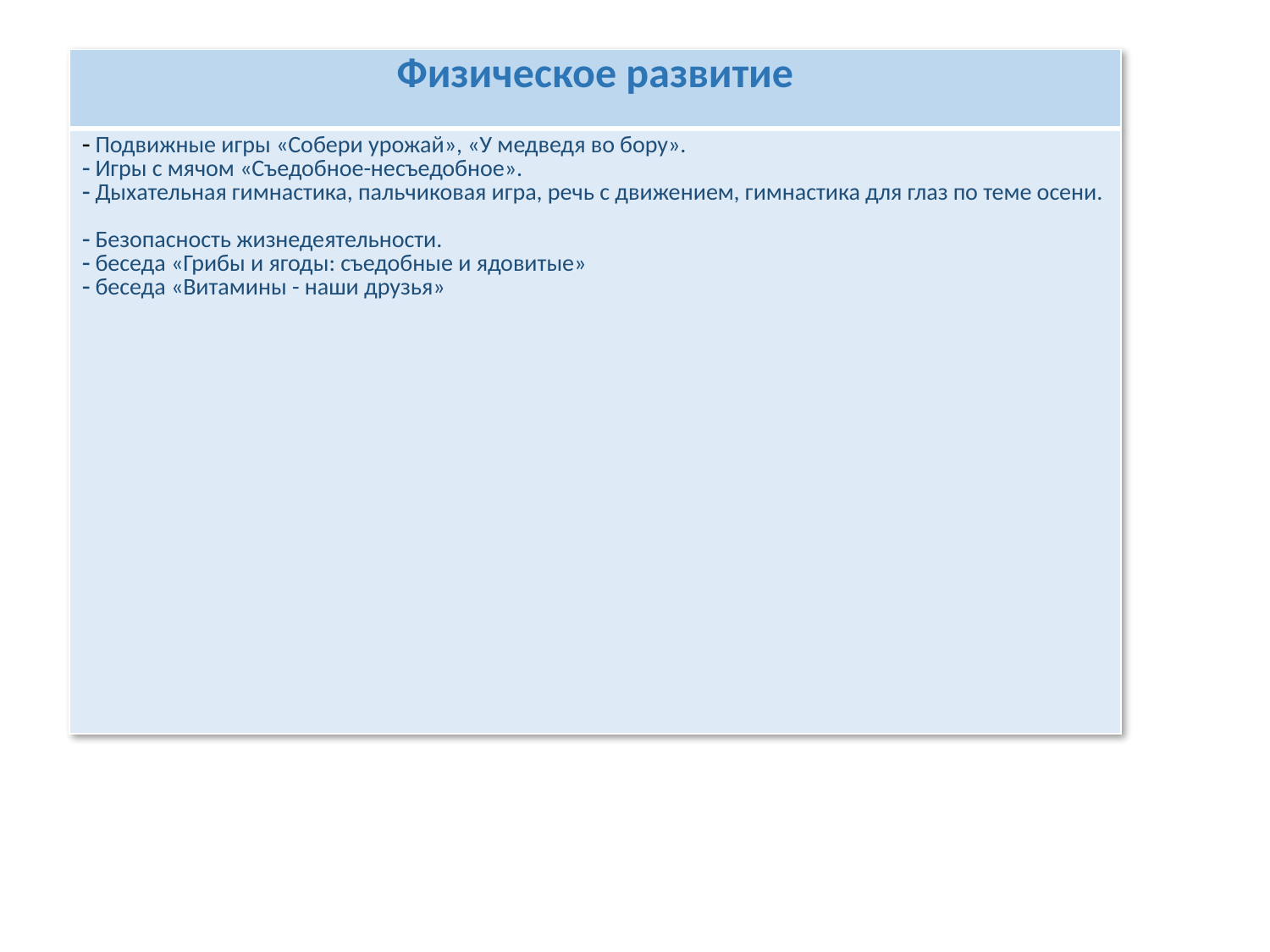

| Физическое развитие |
| --- |
| Подвижные игры «Собери урожай», «У медведя во бору». Игры с мячом «Съедобное-несъедобное». Дыхательная гимнастика, пальчиковая игра, речь с движением, гимнастика для глаз по теме осени. Безопасность жизнедеятельности. беседа «Грибы и ягоды: съедобные и ядовитые» беседа «Витамины - наши друзья» |